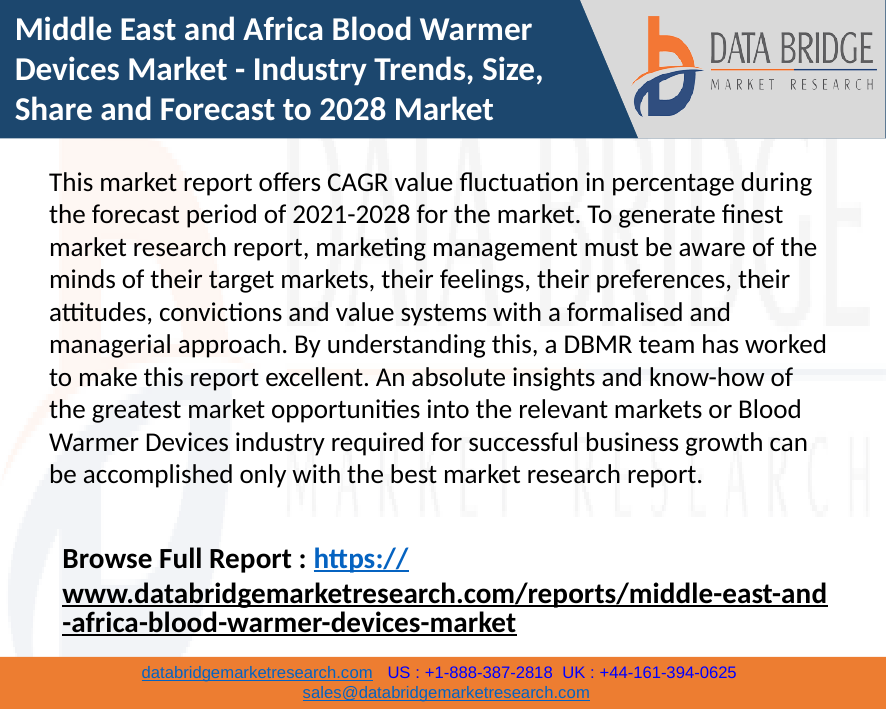

Middle East and Africa Blood Warmer Devices Market - Industry Trends, Size, Share and Forecast to 2028 Market
This market report offers CAGR value fluctuation in percentage during the forecast period of 2021-2028 for the market. To generate finest market research report, marketing management must be aware of the minds of their target markets, their feelings, their preferences, their attitudes, convictions and value systems with a formalised and managerial approach. By understanding this, a DBMR team has worked to make this report excellent. An absolute insights and know-how of the greatest market opportunities into the relevant markets or Blood Warmer Devices industry required for successful business growth can be accomplished only with the best market research report.
Browse Full Report : https://www.databridgemarketresearch.com/reports/middle-east-and-africa-blood-warmer-devices-market
1